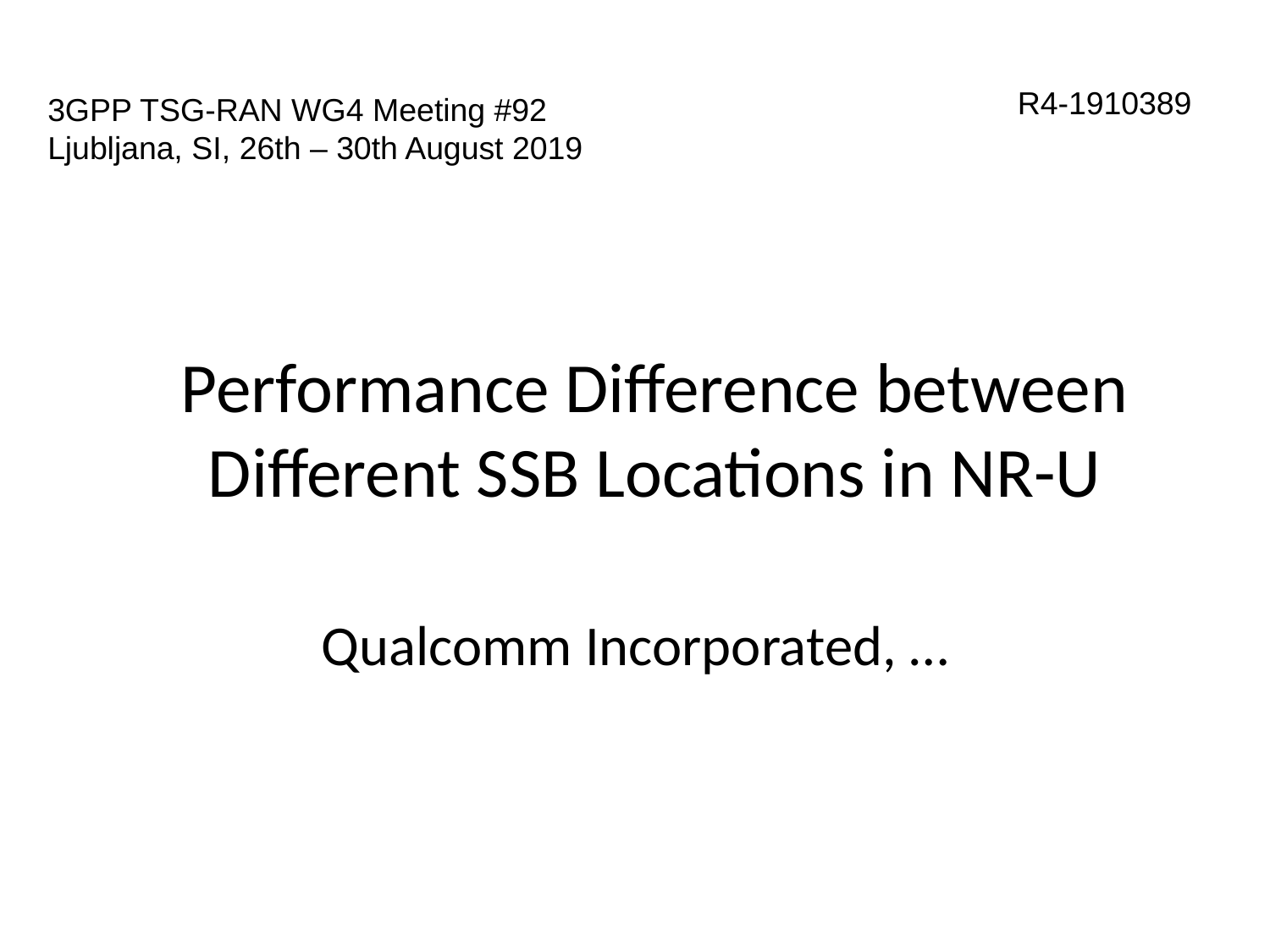

# 3GPP TSG-RAN WG4 Meeting #92 Ljubljana, SI, 26th – 30th August 2019
R4-1910389
Performance Difference between Different SSB Locations in NR-U
Qualcomm Incorporated, …